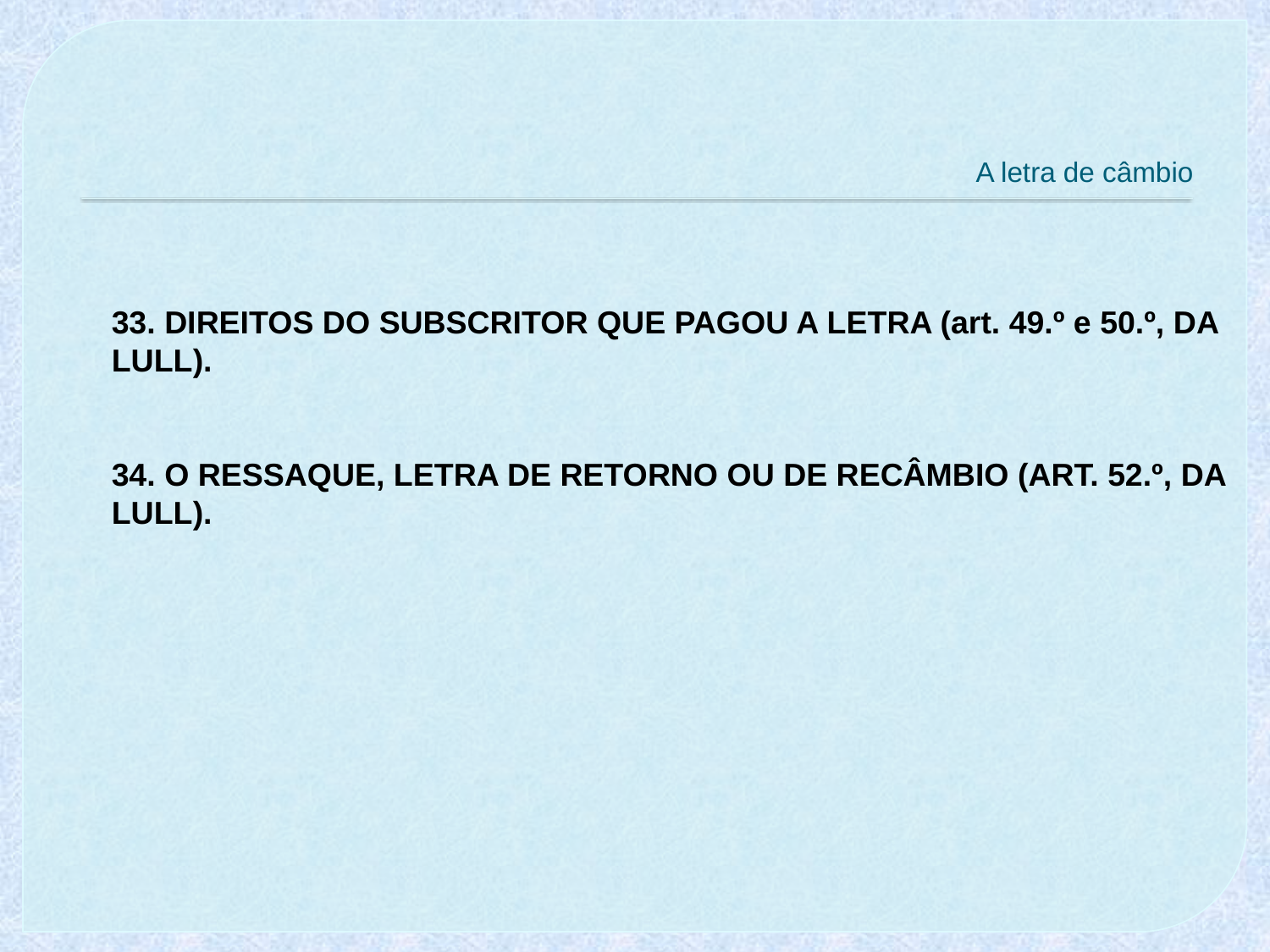

# A letra de câmbio

33. DIREITOS DO SUBSCRITOR QUE PAGOU A LETRA (art. 49.º e 50.º, DA LULL).

34. O RESSAQUE, LETRA DE RETORNO OU DE RECÂMBIO (ART. 52.º, DA LULL).